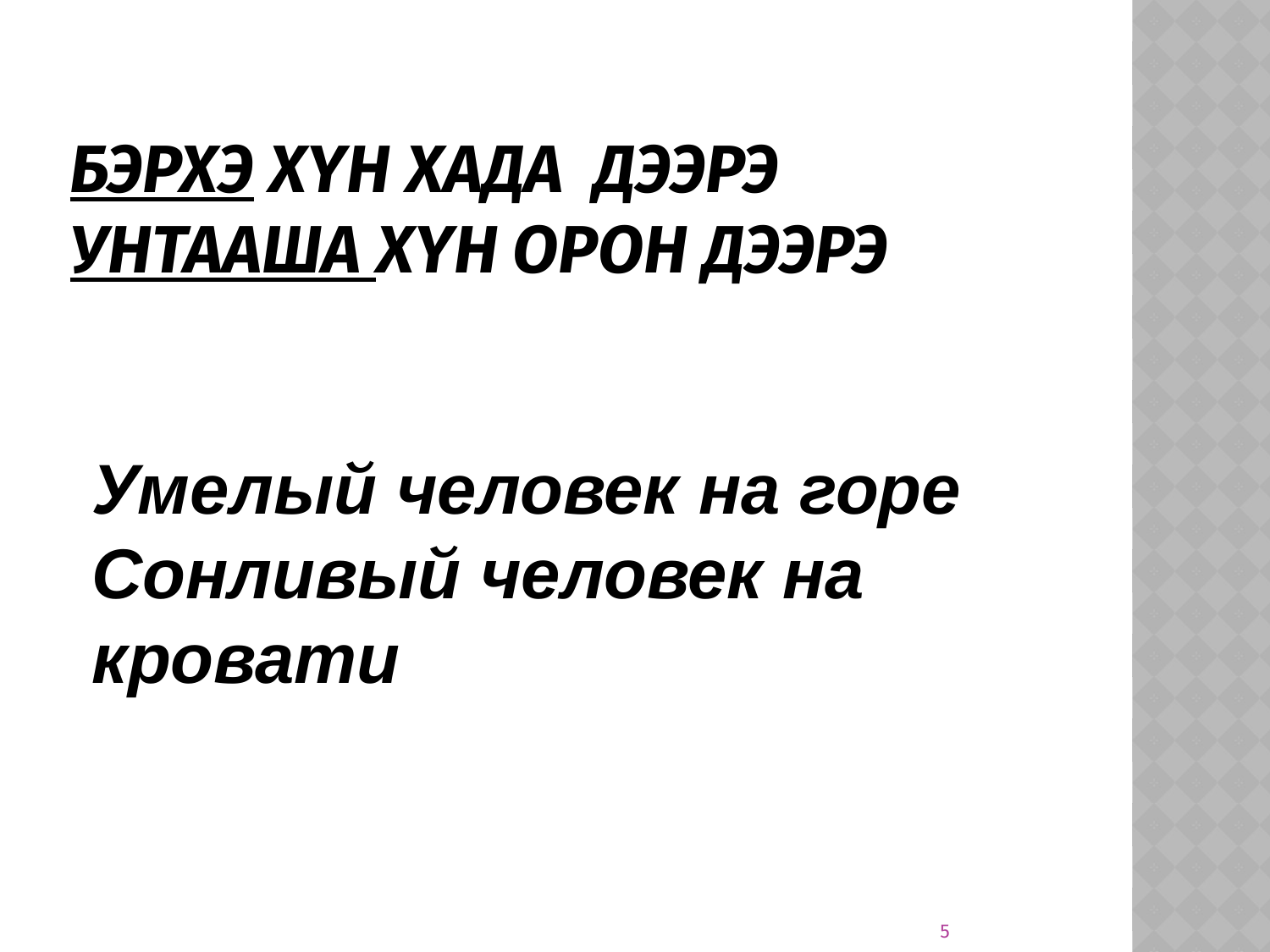

# Бэрхэ хүн хада  дээрэ Унтааша хүн орон дээрэ
Умелый человек на горе
Сонливый человек на кровати
5